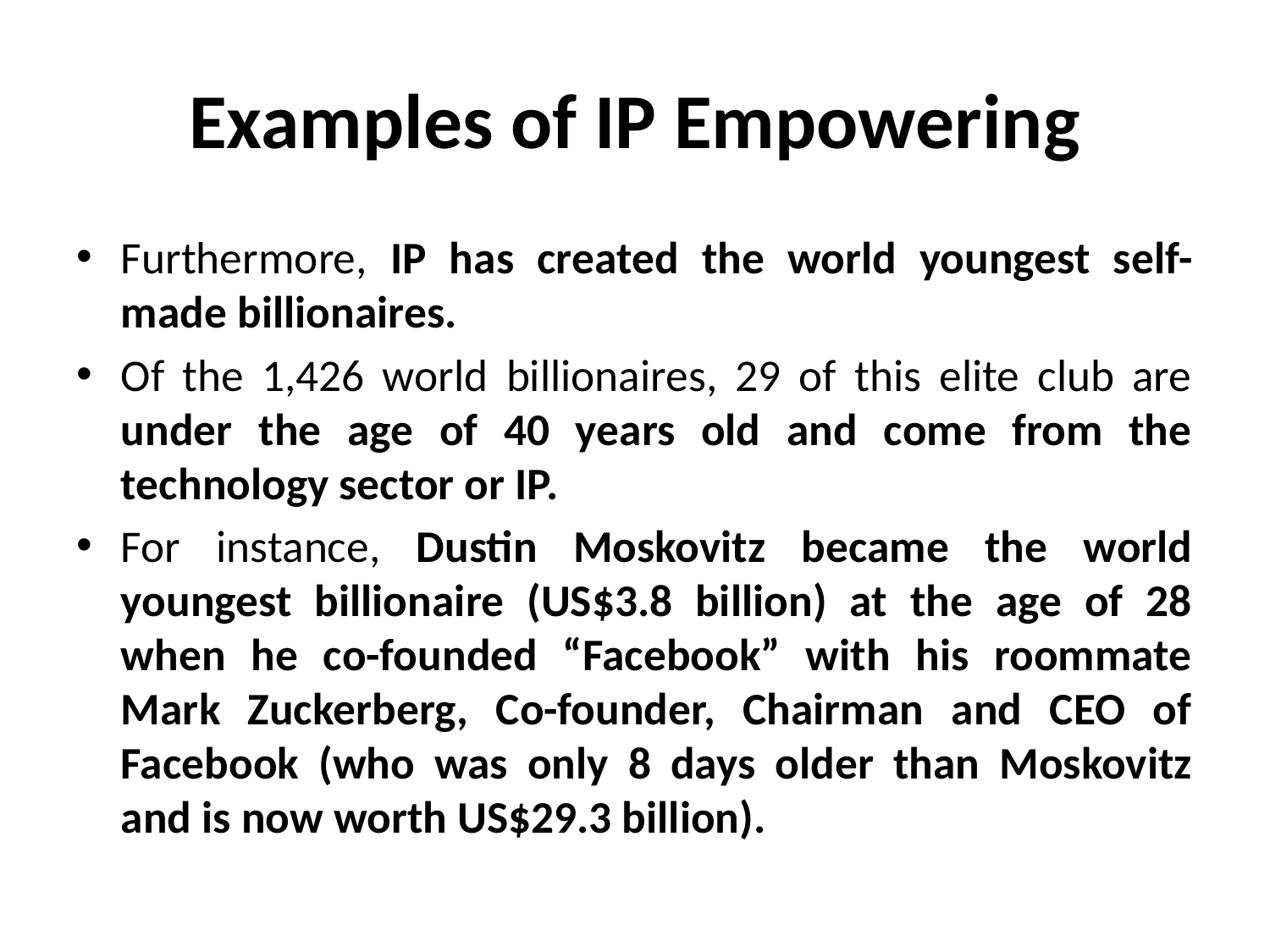

# Examples of IP Empowering
Furthermore, IP has created the world youngest self-made billionaires.
Of the 1,426 world billionaires, 29 of this elite club are under the age of 40 years old and come from the technology sector or IP.
For instance, Dustin Moskovitz became the world youngest billionaire (US$3.8 billion) at the age of 28 when he co-founded “Facebook” with his roommate Mark Zuckerberg, Co-founder, Chairman and CEO of Facebook (who was only 8 days older than Moskovitz and is now worth US$29.3 billion).